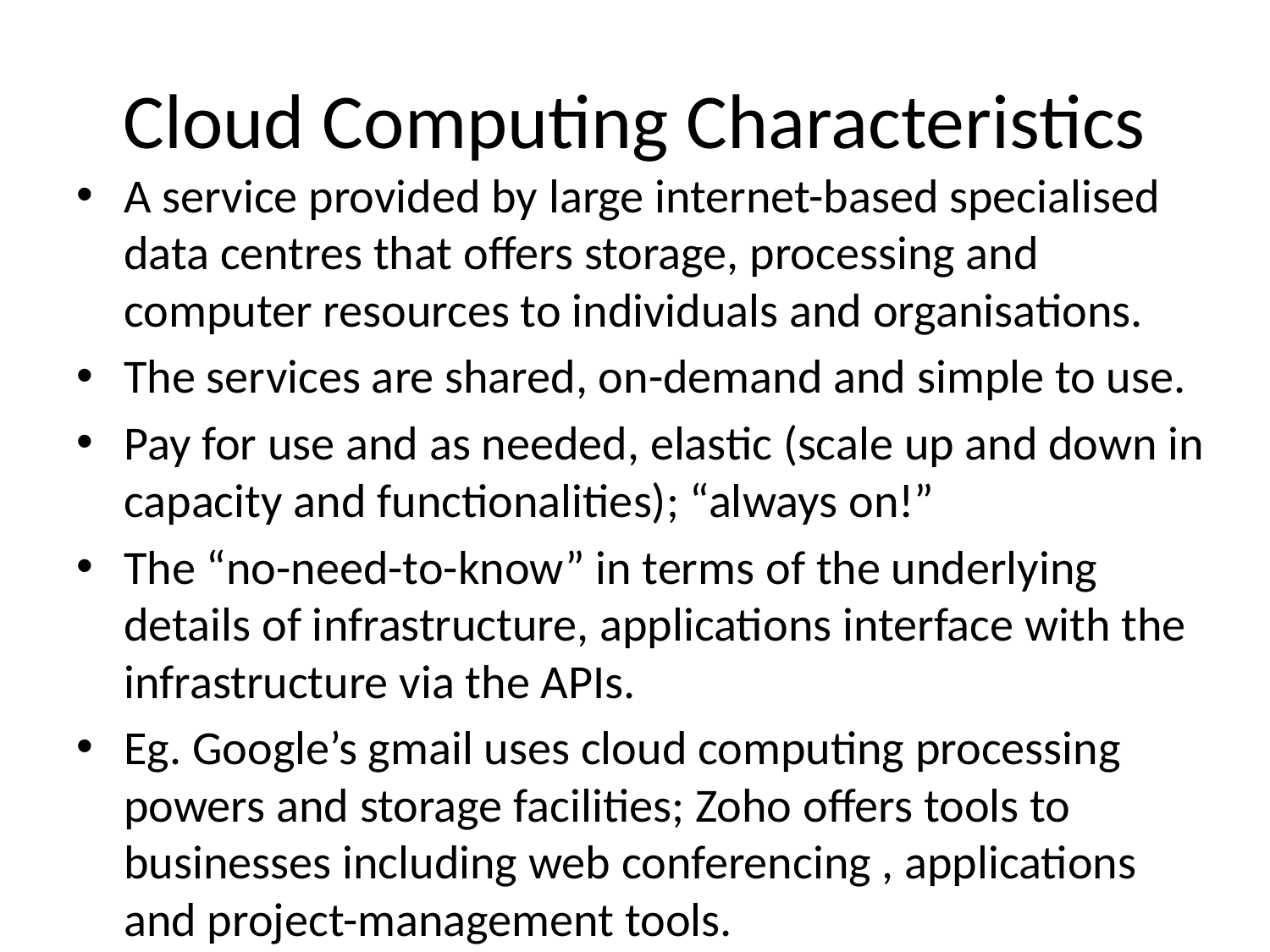

# Cloud Computing Characteristics
A service provided by large internet-based specialised data centres that offers storage, processing and computer resources to individuals and organisations.
The services are shared, on-demand and simple to use.
Pay for use and as needed, elastic (scale up and down in capacity and functionalities); “always on!”
The “no-need-to-know” in terms of the underlying details of infrastructure, applications interface with the infrastructure via the APIs.
Eg. Google’s gmail uses cloud computing processing powers and storage facilities; Zoho offers tools to businesses including web conferencing , applications and project-management tools.